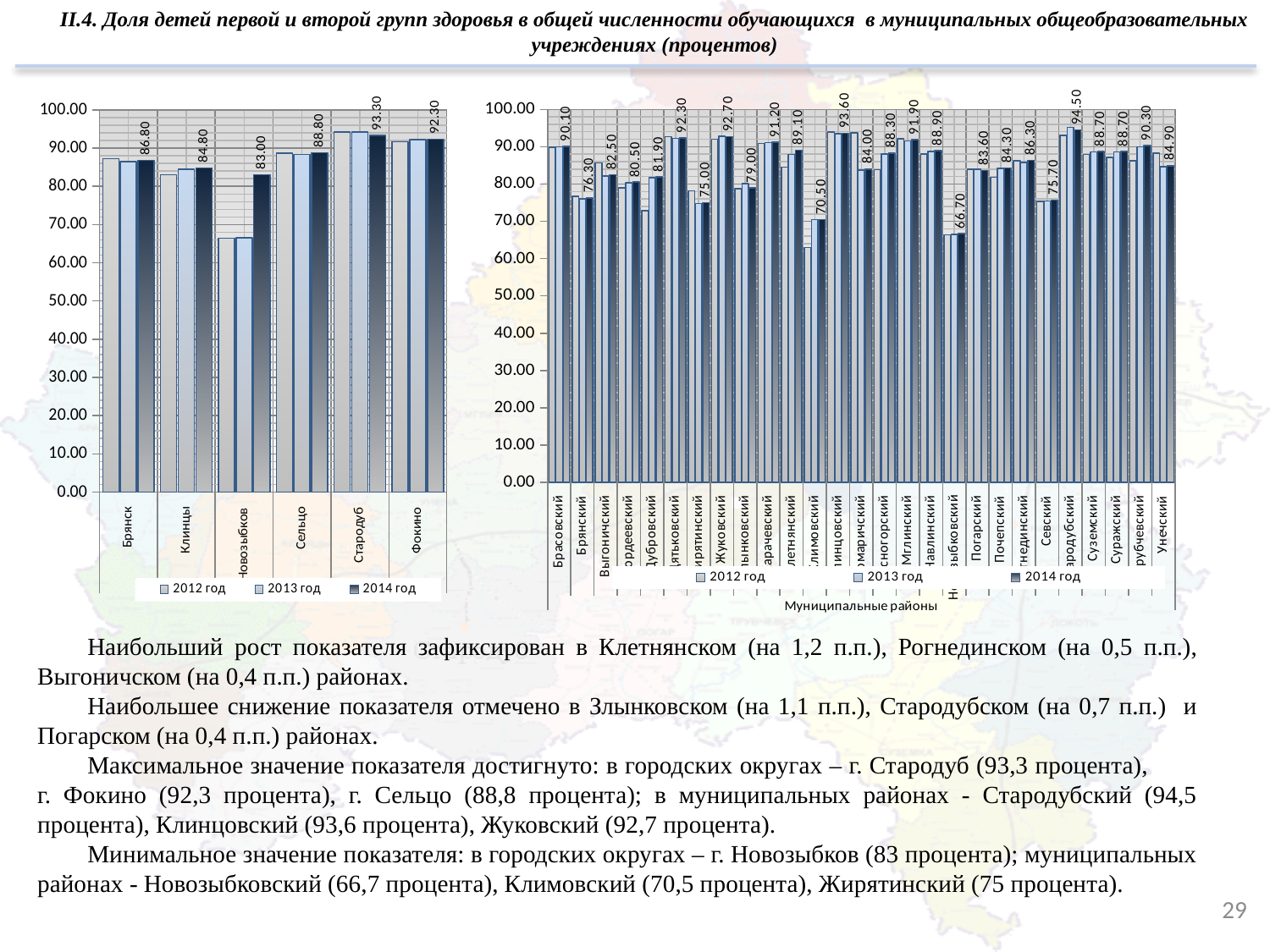

II.4. Доля детей первой и второй групп здоровья в общей численности обучающихся  в муниципальных общеобразовательных учреждениях (процентов)

### Chart

| Category | 2012 год | 2013 год | 2014 год |
|---|---|---|---|
|  Брянск | 87.2 | 86.5 | 86.8 |
|  Клинцы | 83.0 | 84.5 | 84.8 |
|  Новозыбков | 66.4 | 66.5 | 83.0 |
|  Сельцо | 88.7 | 88.3 | 88.8 |
|  Стародуб | 94.2 | 94.2 | 93.3 |
|  Фокино | 91.7 | 92.2 | 92.3 |

### Chart

| Category | 2012 год | 2013 год | 2014 год |
|---|---|---|---|
| Брасовский  | 89.9 | 90.0 | 90.1 |
| Брянский  | 76.7 | 76.0 | 76.3 |
| Выгоничский  | 85.7 | 82.1 | 82.5 |
| Гордеевский  | 79.0 | 80.3 | 80.5 |
| Дубровский  | 72.9 | 81.7 | 81.9 |
| Дятьковский  | 92.7 | 92.2 | 92.3 |
| Жирятинский  | 78.2 | 74.8 | 75.0 |
| Жуковский  | 92.0 | 92.8 | 92.7 |
| Злынковский  | 78.8 | 80.1 | 79.0 |
| Карачевский  | 90.9 | 91.1 | 91.2 |
| Клетнянский  | 84.5 | 87.9 | 89.1 |
| Климовский  | 63.0 | 70.5 | 70.5 |
| Клинцовский  | 93.9 | 93.5 | 93.6 |
| Комаричский  | 93.7 | 83.7 | 84.0 |
| Красногорский  | 83.8 | 88.0 | 88.3 |
| Мглинский  | 92.1 | 91.5 | 91.9 |
| Навлинский  | 88.0 | 88.7 | 88.9 |
| Новозыбковский  | 66.4 | 66.5 | 66.7 |
| Погарский  | 83.9 | 84.0 | 83.6 |
| Почепский  | 81.8 | 84.2 | 84.3 |
| Рогнединский  | 86.2 | 85.8 | 86.3 |
| Севский  | 75.4 | 75.5 | 75.7 |
| Стародубский  | 93.0 | 95.2 | 94.5 |
| Суземский  | 87.9 | 88.6 | 88.7 |
| Суражский  | 87.1 | 88.6 | 88.7 |
| Трубчевский  | 86.2 | 90.0 | 90.3 |
| Унечский  | 88.3 | 84.6 | 84.9 |
Наибольший рост показателя зафиксирован в Клетнянском (на 1,2 п.п.), Рогнединском (на 0,5 п.п.), Выгоничском (на 0,4 п.п.) районах.
Наибольшее снижение показателя отмечено в Злынковском (на 1,1 п.п.), Стародубском (на 0,7 п.п.)  и Погарском (на 0,4 п.п.) районах.
Максимальное значение показателя достигнуто: в городских округах – г. Стародуб (93,3 процента),        г. Фокино (92,3 процента), г. Сельцо (88,8 процента); в муниципальных районах - Стародубский (94,5 процента), Клинцовский (93,6 процента), Жуковский (92,7 процента).
Минимальное значение показателя: в городских округах – г. Новозыбков (83 процента); муниципальных районах - Новозыбковский (66,7 процента), Климовский (70,5 процента), Жирятинский (75 процента).
29